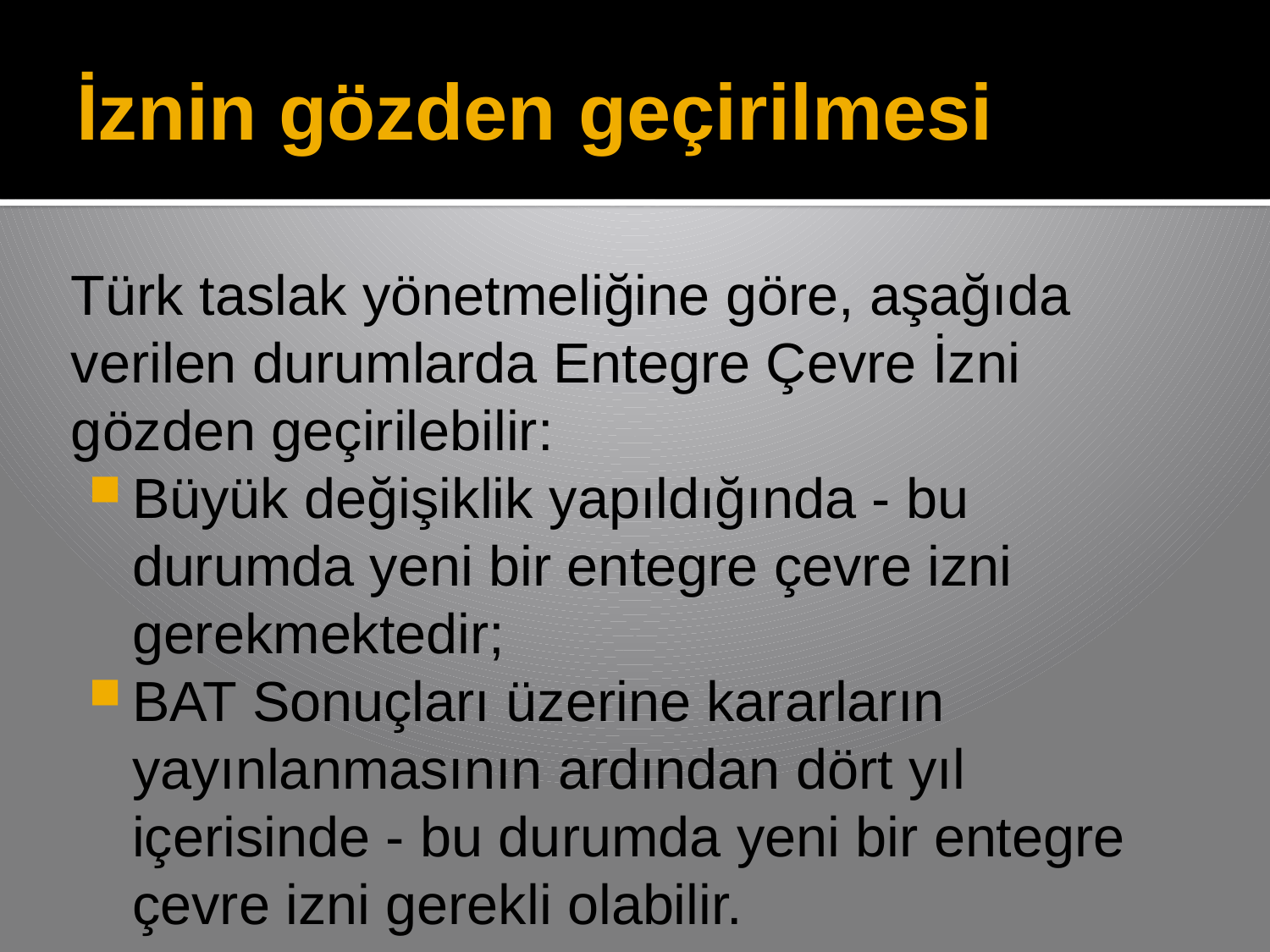

# İznin gözden geçirilmesi
Türk taslak yönetmeliğine göre, aşağıda verilen durumlarda Entegre Çevre İzni gözden geçirilebilir:
Büyük değişiklik yapıldığında - bu durumda yeni bir entegre çevre izni gerekmektedir;
BAT Sonuçları üzerine kararların yayınlanmasının ardından dört yıl içerisinde - bu durumda yeni bir entegre çevre izni gerekli olabilir.